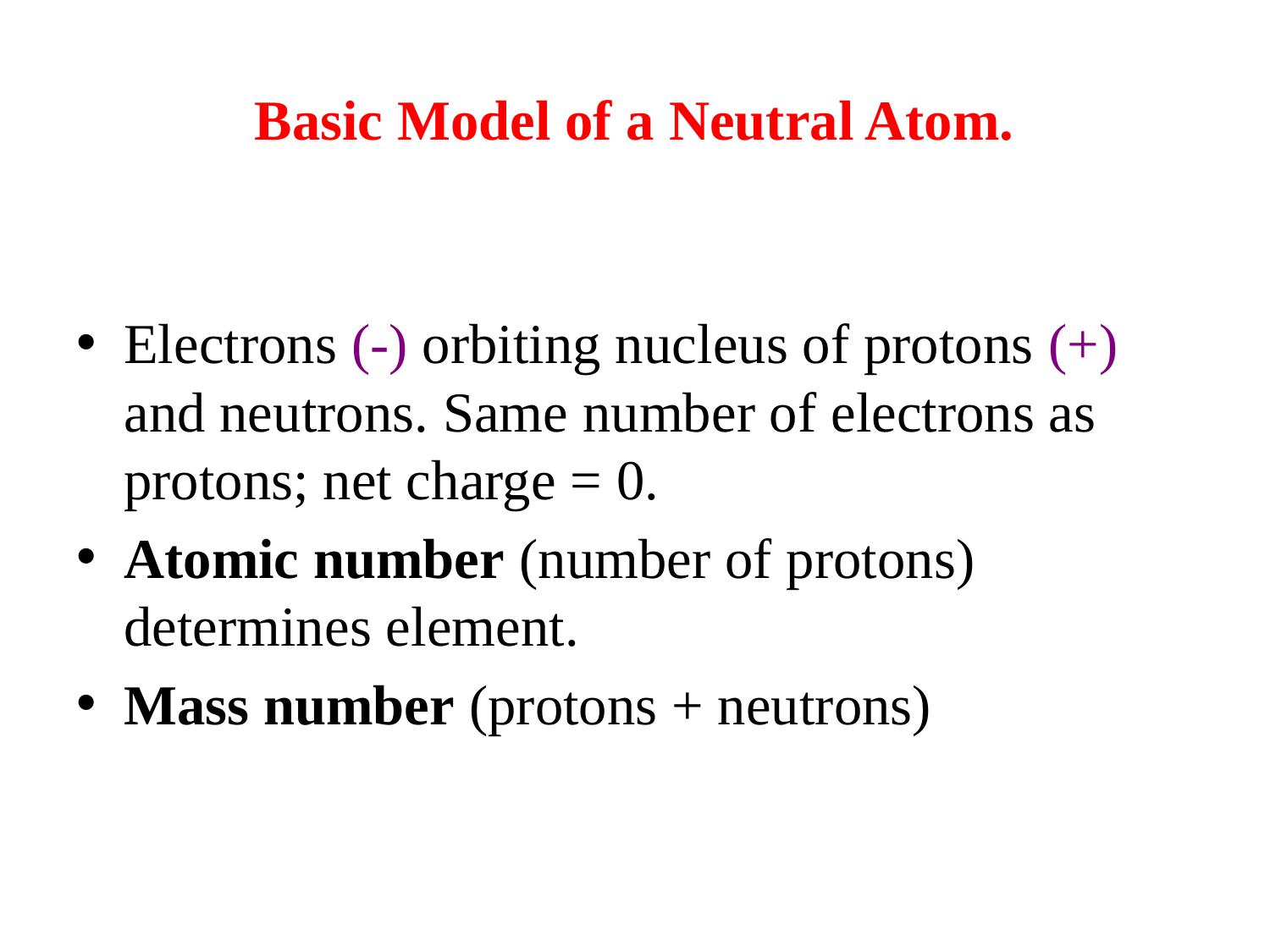

# Basic Model of a Neutral Atom.

Electrons (-) orbiting nucleus of protons (+) and neutrons. Same number of electrons as protons; net charge = 0.
Atomic number (number of protons) determines element.
Mass number (protons + neutrons)